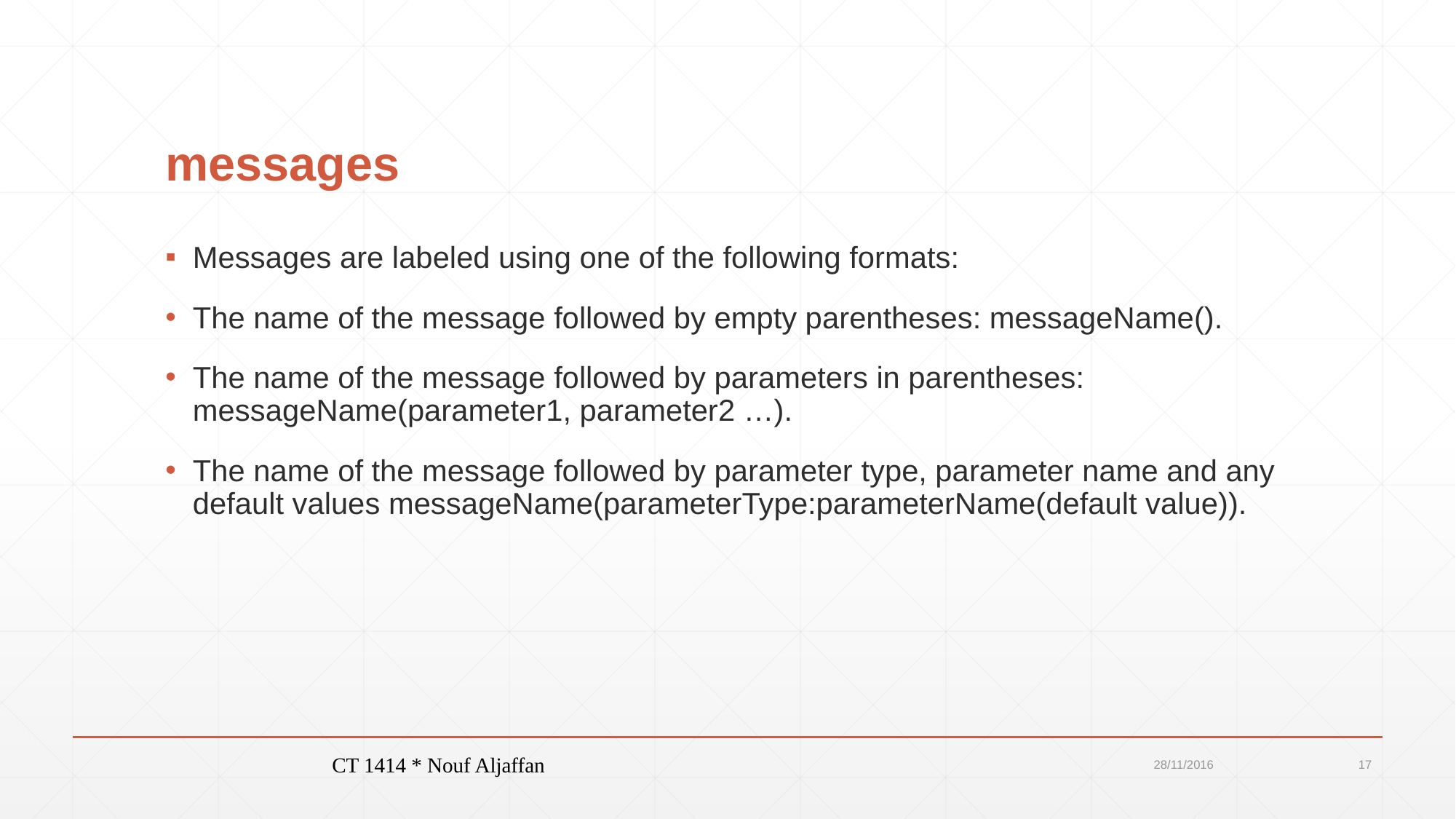

# messages
Messages are labeled using one of the following formats:
The name of the message followed by empty parentheses: messageName().
The name of the message followed by parameters in parentheses: messageName(parameter1, parameter2 …).
The name of the message followed by parameter type, parameter name and any default values messageName(parameterType:parameterName(default value)).

CT 1414 * Nouf Aljaffan
28/11/2016
17